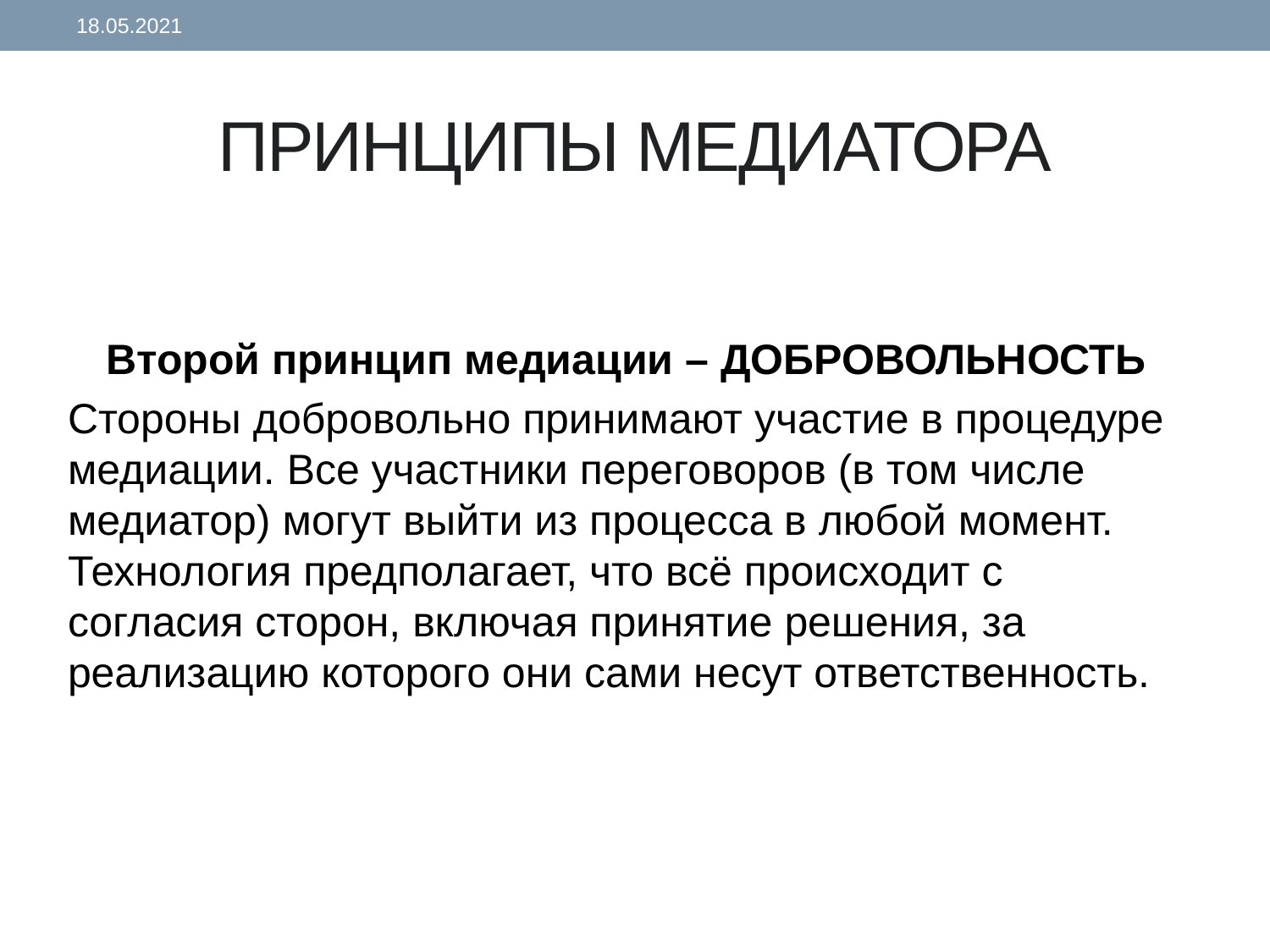

18.05.2021
# ПРИНЦИПЫ МЕДИАТОРА
Второй принцип медиации – ДОБРОВОЛЬНОСТЬ
Стороны добровольно принимают участие в процедуре медиации. Все участники переговоров (в том числе медиатор) могут выйти из процесса в любой момент. Технология предполагает, что всё происходит с согласия сторон, включая принятие решения, за реализацию которого они сами несут ответственность.